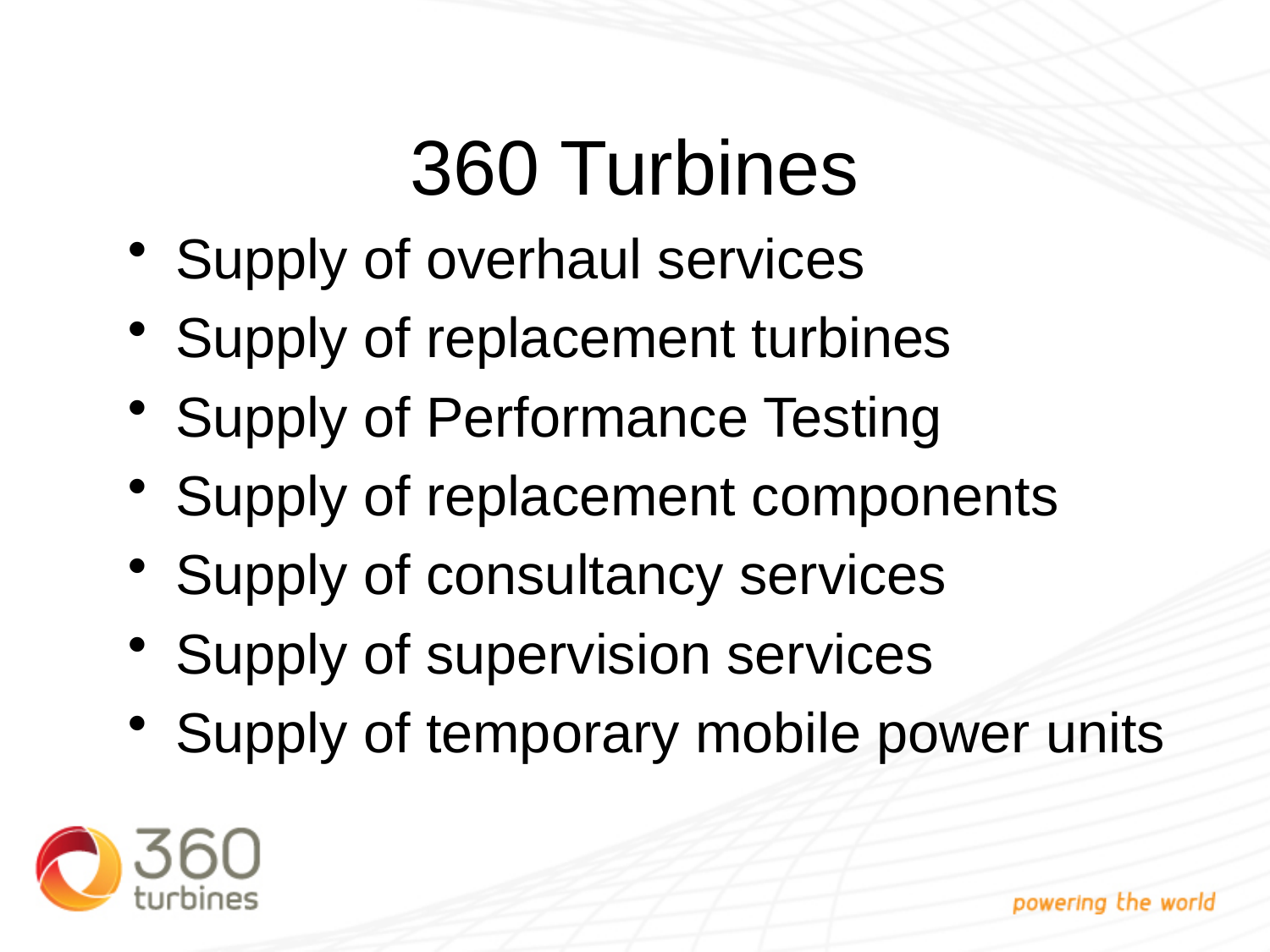

# 360 Turbines
Supply of overhaul services
Supply of replacement turbines
Supply of Performance Testing
Supply of replacement components
Supply of consultancy services
Supply of supervision services
Supply of temporary mobile power units